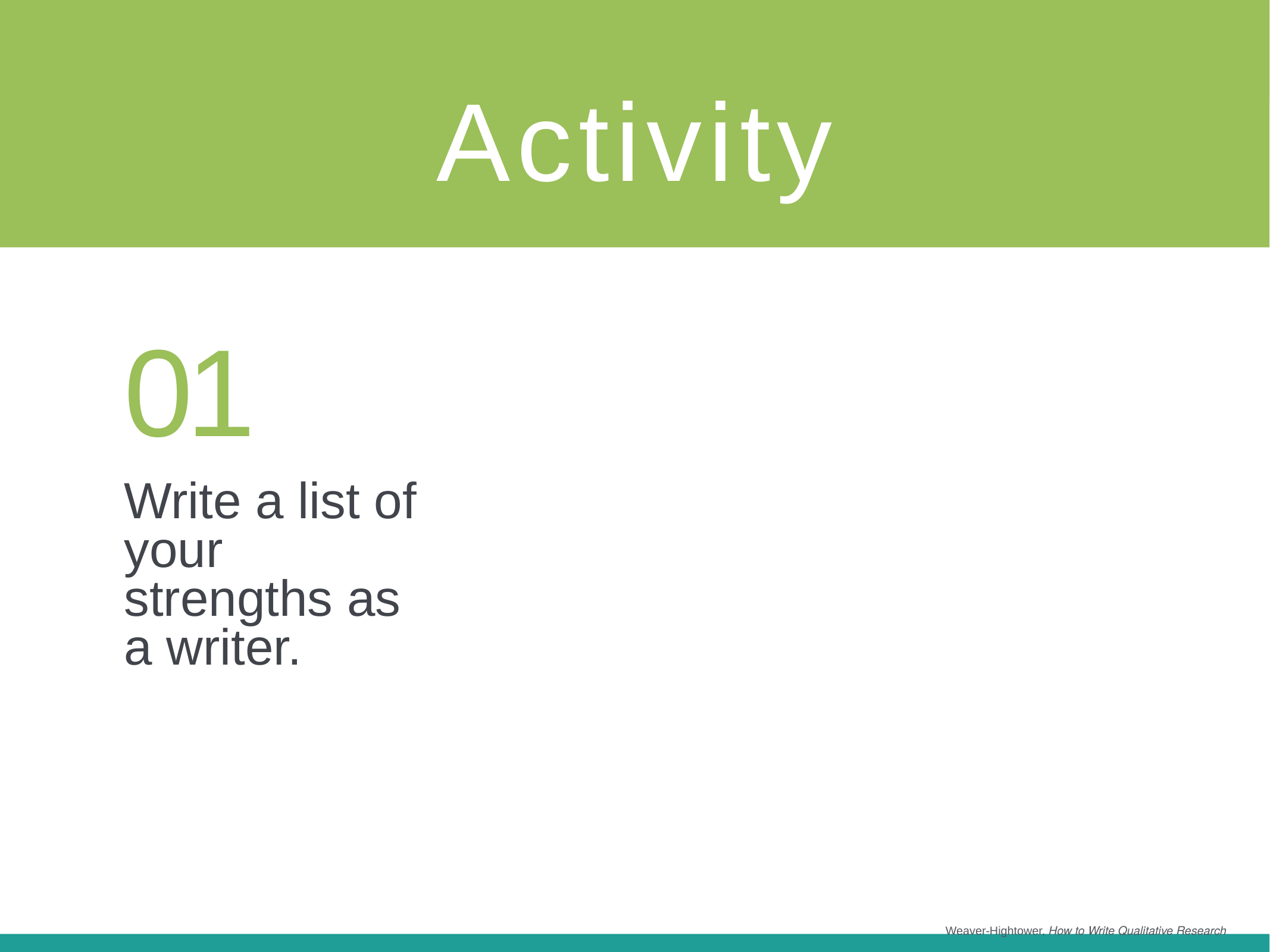

# Activity
01
Write a list of your strengths as a writer.